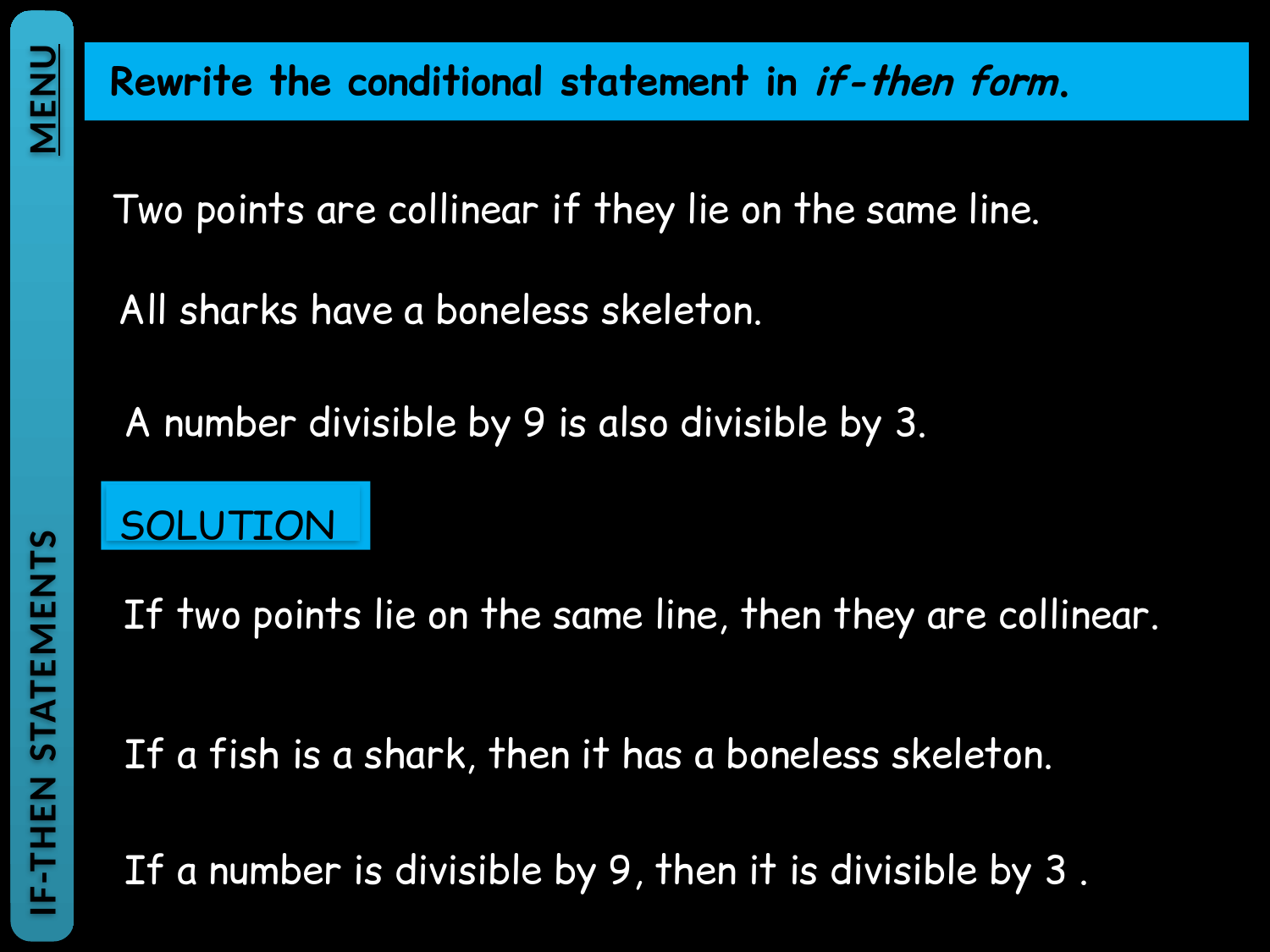

Rewrite the conditional statement in if-then form.
Two points are collinear if they lie on the same line.
All sharks have a boneless skeleton.
A number divisible by 9 is also divisible by 3.
IF-THEN STATEMENTS			MENU

SOLUTION
 If two points lie on the same line, then they are collinear.
 If a fish is a shark, then it has a boneless skeleton.
 If a number is divisible by 9, then it is divisible by 3 .